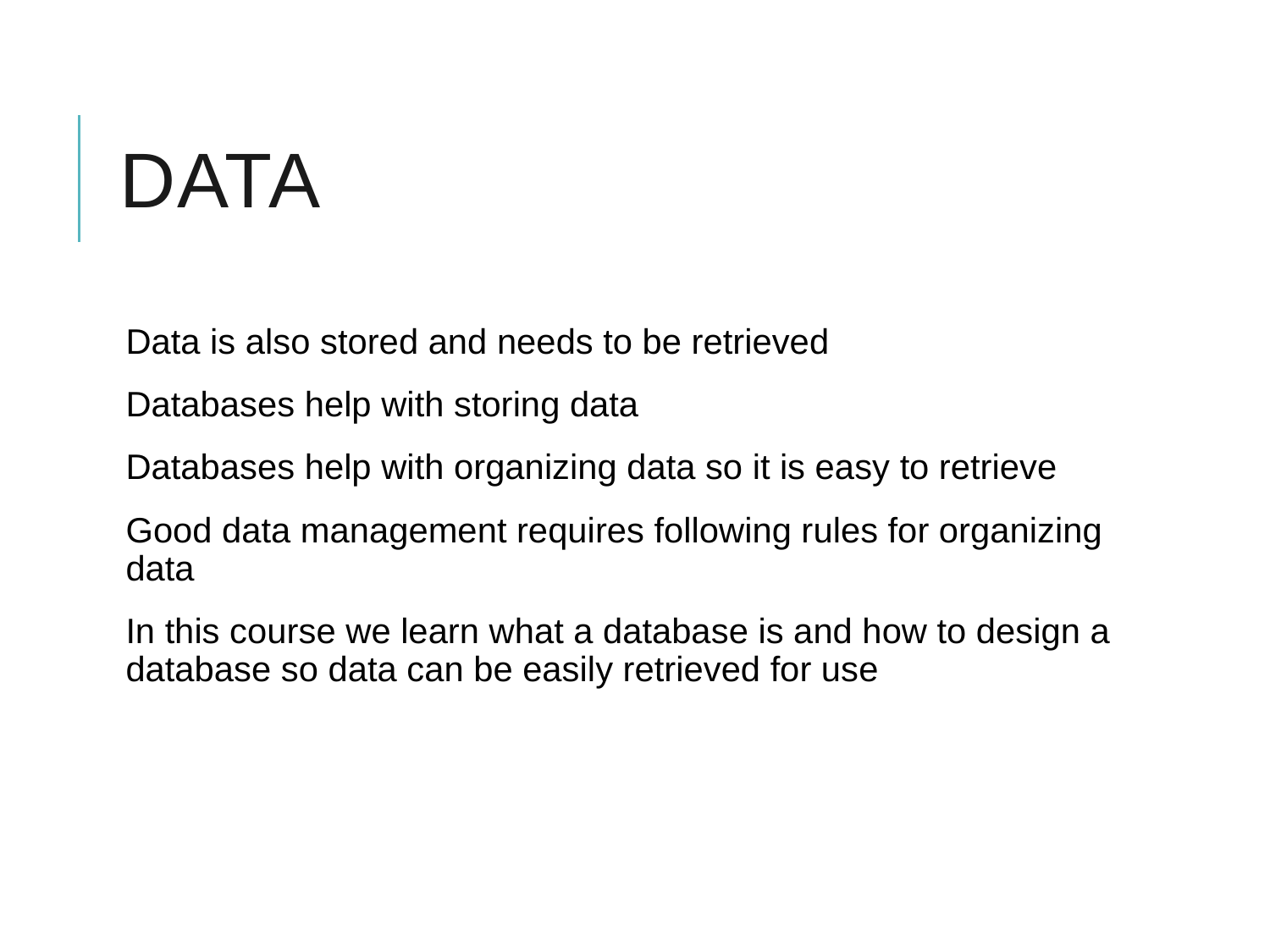

# Data
Data is also stored and needs to be retrieved
Databases help with storing data
Databases help with organizing data so it is easy to retrieve
Good data management requires following rules for organizing data
In this course we learn what a database is and how to design a database so data can be easily retrieved for use